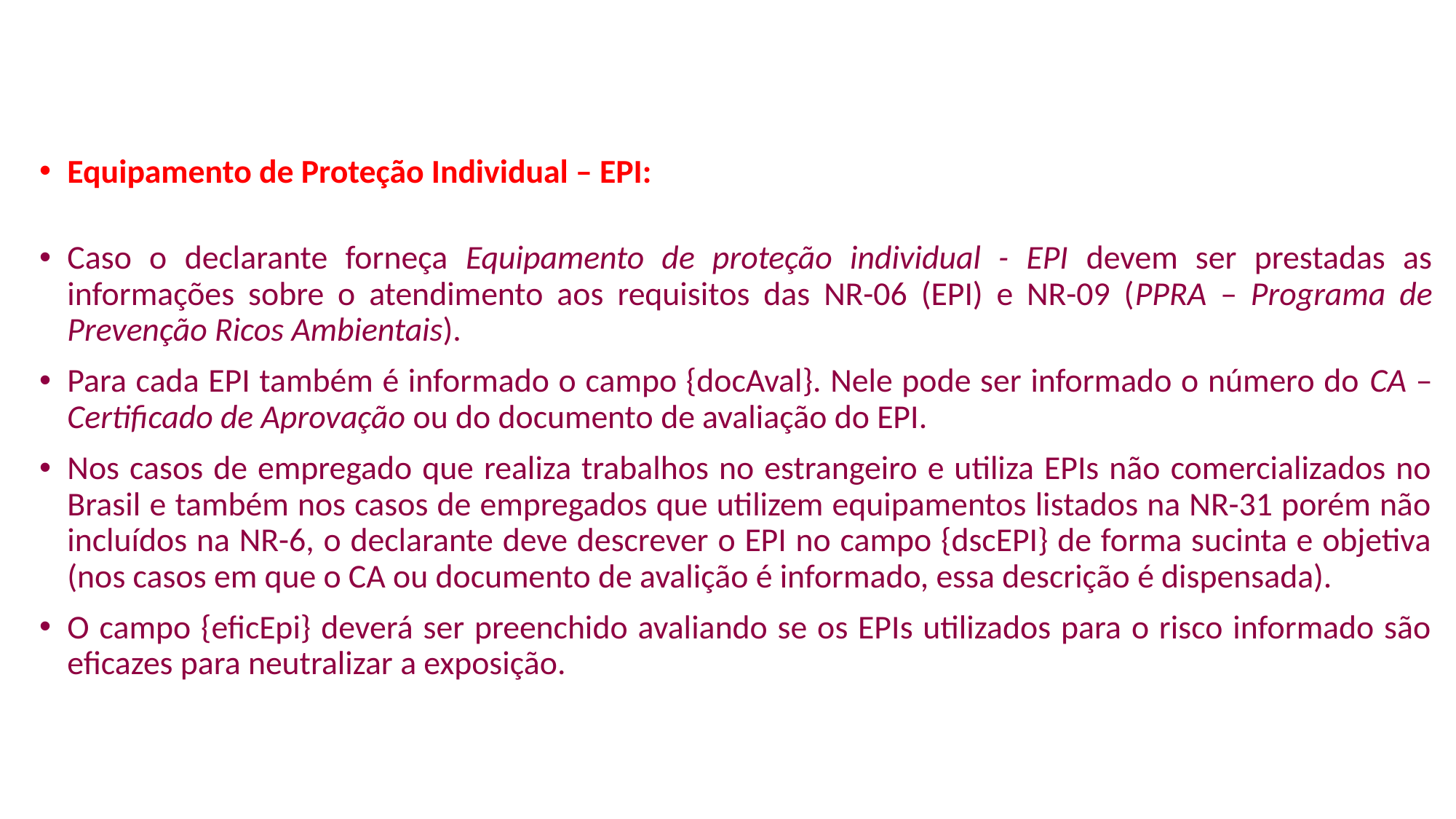

# Equipamento de Proteção Individual – EPI:

Caso o declarante forneça Equipamento de proteção individual - EPI devem ser prestadas as informações sobre o atendimento aos requisitos das NR-06 (EPI) e NR-09 (PPRA – Programa de Prevenção Ricos Ambientais).
Para cada EPI também é informado o campo {docAval}. Nele pode ser informado o número do CA – Certificado de Aprovação ou do documento de avaliação do EPI.
Nos casos de empregado que realiza trabalhos no estrangeiro e utiliza EPIs não comercializados no Brasil e também nos casos de empregados que utilizem equipamentos listados na NR-31 porém não incluídos na NR-6, o declarante deve descrever o EPI no campo {dscEPI} de forma sucinta e objetiva (nos casos em que o CA ou documento de avalição é informado, essa descrição é dispensada).
O campo {eficEpi} deverá ser preenchido avaliando se os EPIs utilizados para o risco informado são eficazes para neutralizar a exposição.